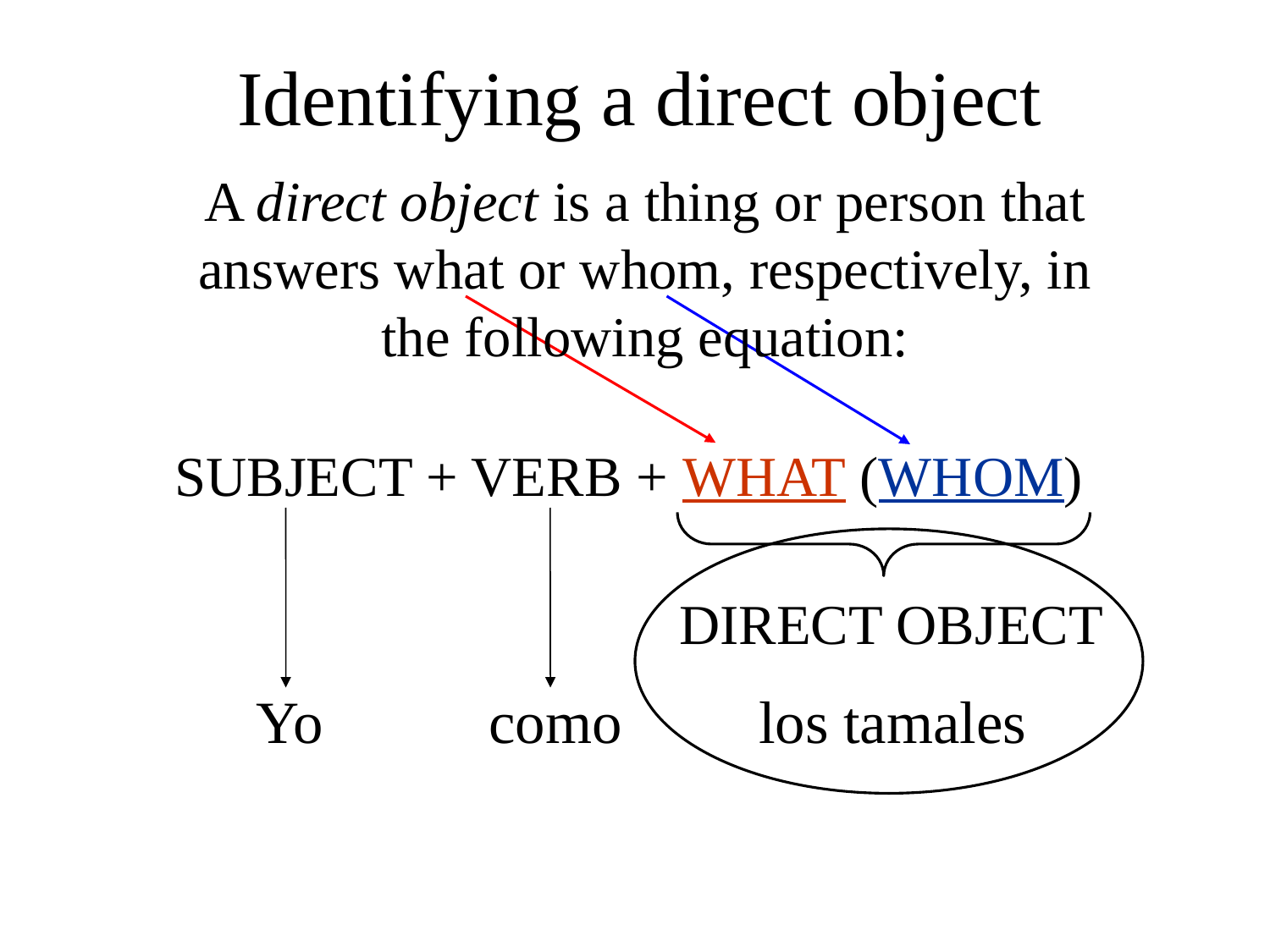

Identifying a direct object
A direct object is a thing or person that answers what or whom, respectively, in the following equation:

 SUBJECT + VERB + WHAT (WHOM)

DIRECT OBJECT
Yo
como
los tamales